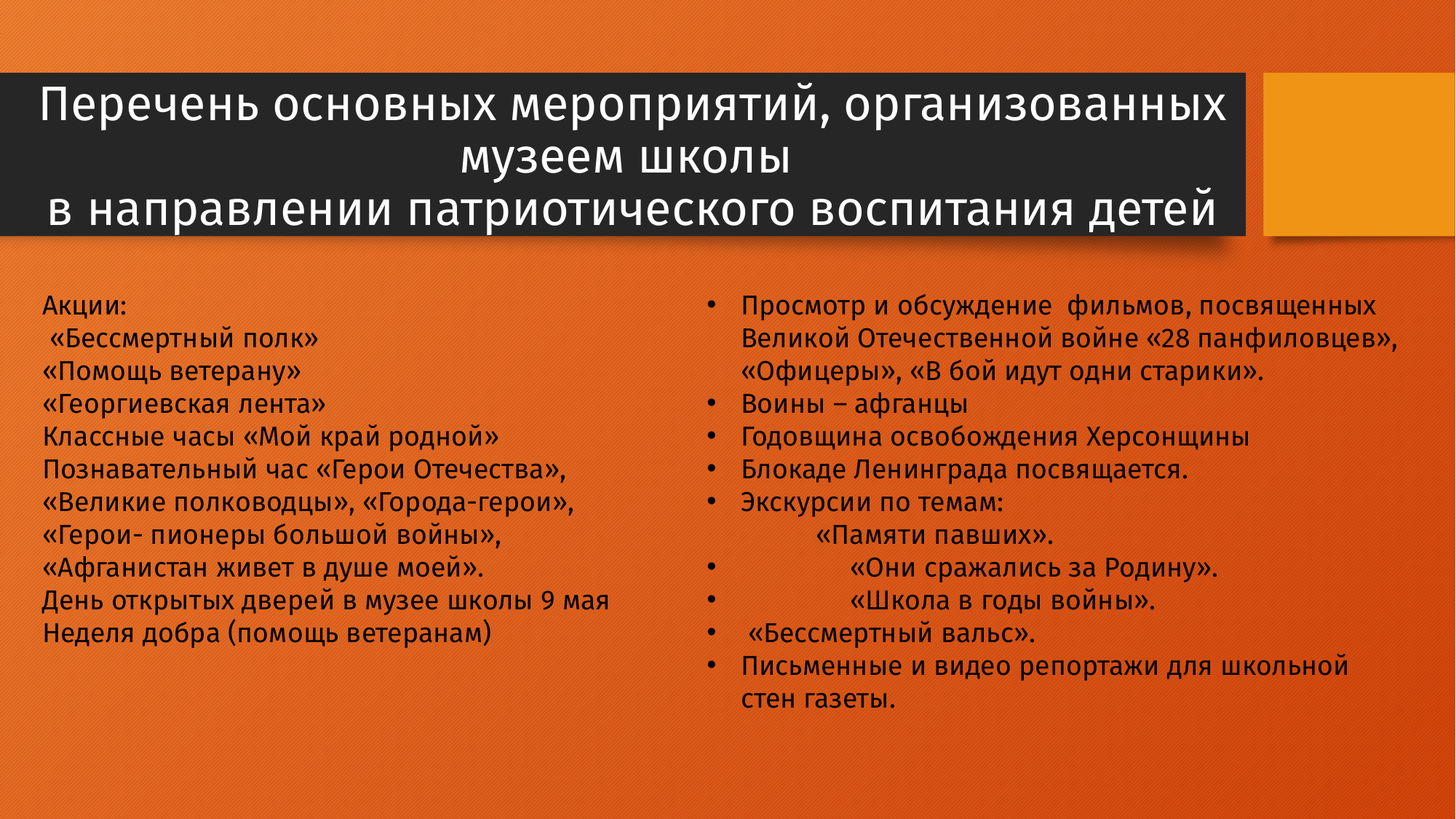

# Перечень основных мероприятий, организованных музеем школы в направлении патриотического воспитания детей
Акции:
 «Бессмертный полк»
«Помощь ветерану»
«Георгиевская лента»
Классные часы «Мой край родной» Познавательный час «Герои Отечества», «Великие полководцы», «Города-герои», «Герои- пионеры большой войны», «Афганистан живет в душе моей».
День открытых дверей в музее школы 9 мая
Неделя добра (помощь ветеранам)
Просмотр и обсуждение  фильмов, посвященных Великой Отечественной войне «28 панфиловцев», «Офицеры», «В бой идут одни старики».
Воины – афганцы
Годовщина освобождения Херсонщины
Блокаде Ленинграда посвящается.
Экскурсии по темам:
	«Памяти павших».
	«Они сражались за Родину».
	«Школа в годы войны».
 «Бессмертный вальс».
Письменные и видео репортажи для школьной стен газеты.